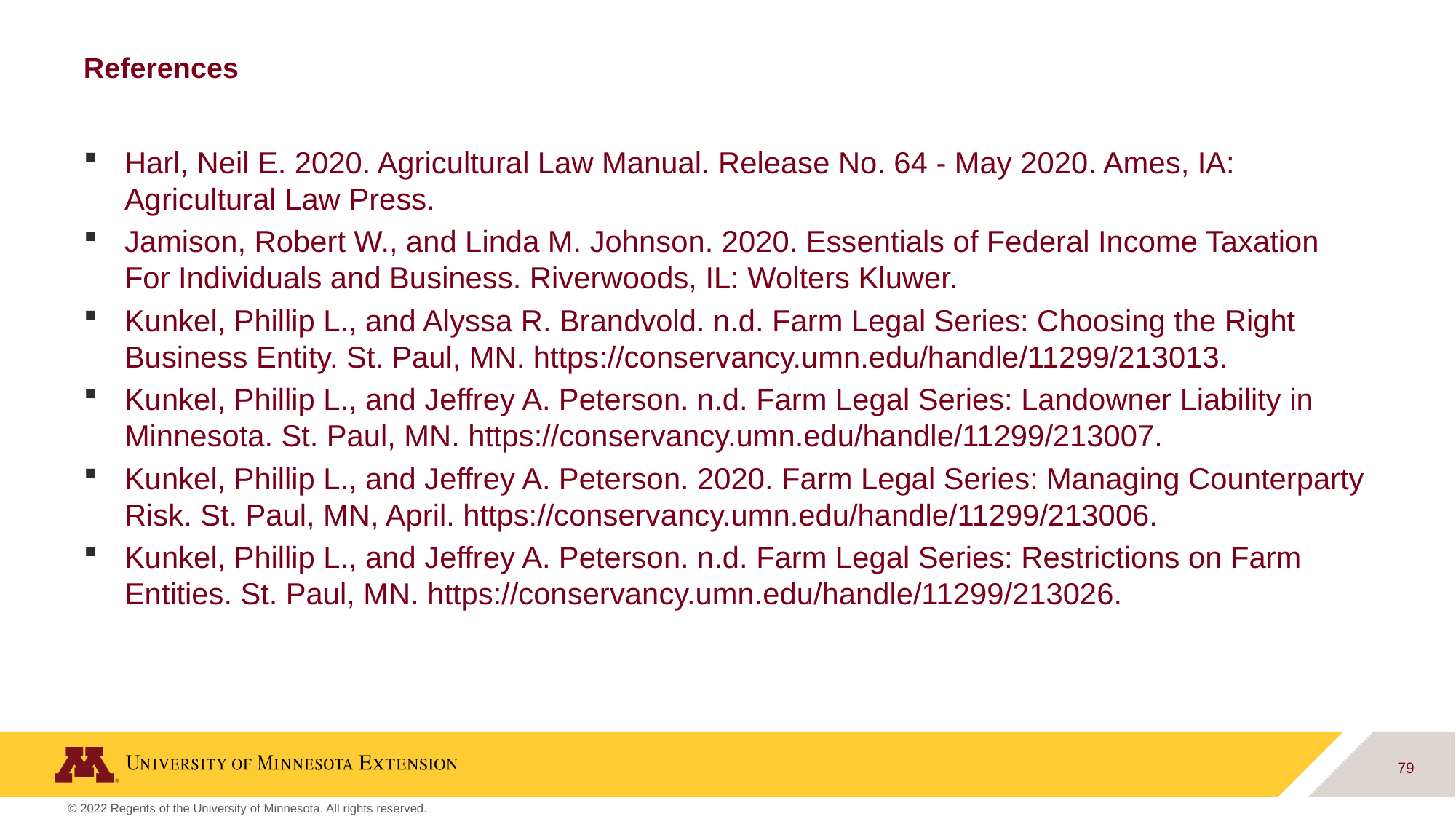

# References
Harl, Neil E. 2020. Agricultural Law Manual. Release No. 64 - May 2020. Ames, IA: Agricultural Law Press.
Jamison, Robert W., and Linda M. Johnson. 2020. Essentials of Federal Income Taxation For Individuals and Business. Riverwoods, IL: Wolters Kluwer.
Kunkel, Phillip L., and Alyssa R. Brandvold. n.d. Farm Legal Series: Choosing the Right Business Entity. St. Paul, MN. https://conservancy.umn.edu/handle/11299/213013.
Kunkel, Phillip L., and Jeffrey A. Peterson. n.d. Farm Legal Series: Landowner Liability in Minnesota. St. Paul, MN. https://conservancy.umn.edu/handle/11299/213007.
Kunkel, Phillip L., and Jeffrey A. Peterson. 2020. Farm Legal Series: Managing Counterparty Risk. St. Paul, MN, April. https://conservancy.umn.edu/handle/11299/213006.
Kunkel, Phillip L., and Jeffrey A. Peterson. n.d. Farm Legal Series: Restrictions on Farm Entities. St. Paul, MN. https://conservancy.umn.edu/handle/11299/213026.